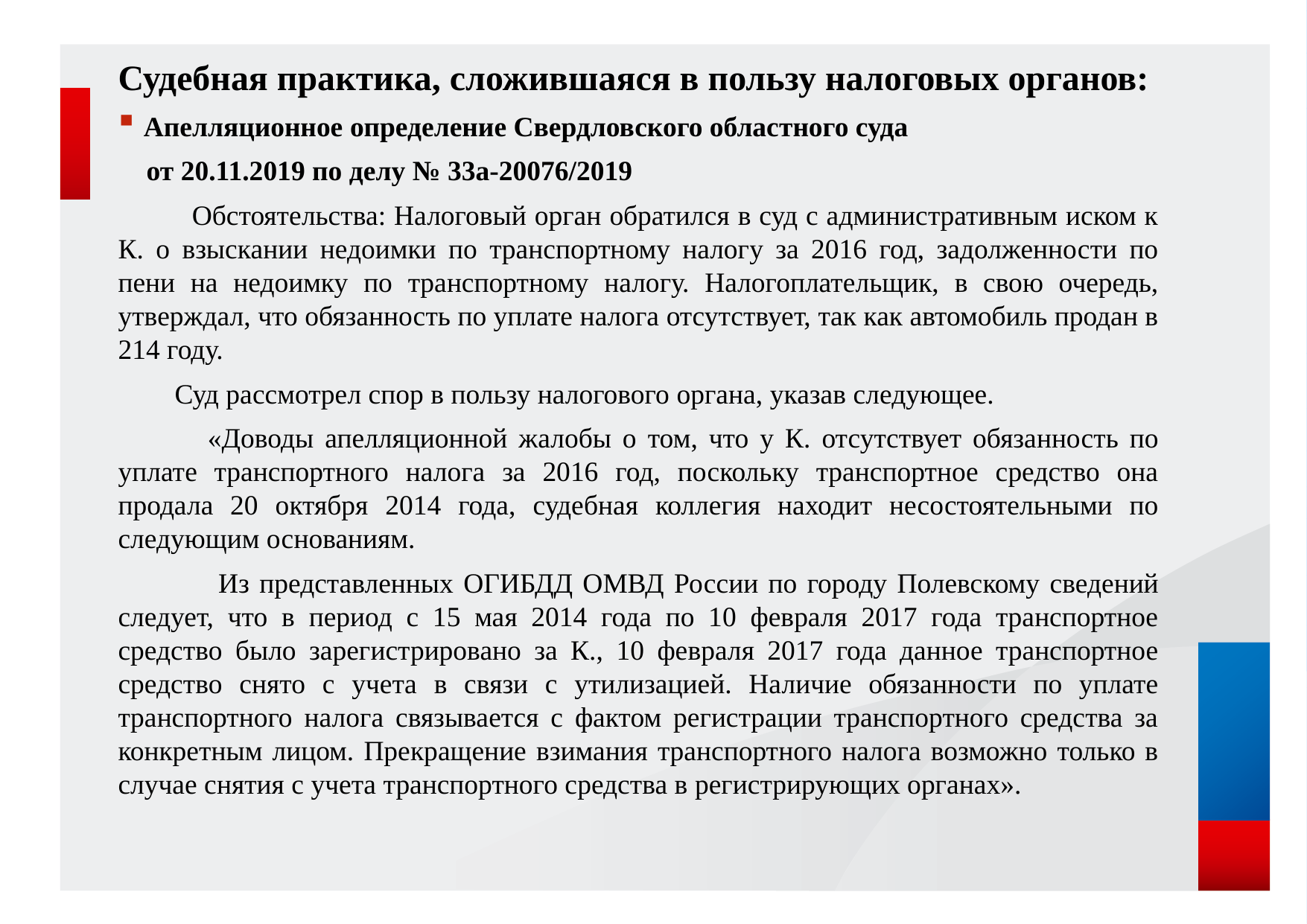

Судебная практика, сложившаяся в пользу налоговых органов:
Апелляционное определение Свердловского областного суда
    от 20.11.2019 по делу № 33а-20076/2019
         Обстоятельства: Налоговый орган обратился в суд с административным иском к К. о взыскании недоимки по транспортному налогу за 2016 год, задолженности по пени на недоимку по транспортному налогу. Налогоплательщик, в свою очередь, утверждал, что обязанность по уплате налога отсутствует, так как автомобиль продан в 214 году.
        Суд рассмотрел спор в пользу налогового органа, указав следующее.
        «Доводы апелляционной жалобы о том, что у К. отсутствует обязанность по уплате транспортного налога за 2016 год, поскольку транспортное средство она продала 20 октября 2014 года, судебная коллегия находит несостоятельными по следующим основаниям.
          Из представленных ОГИБДД ОМВД России по городу Полевскому сведений следует, что в период с 15 мая 2014 года по 10 февраля 2017 года транспортное средство было зарегистрировано за К., 10 февраля 2017 года данное транспортное средство снято с учета в связи с утилизацией. Наличие обязанности по уплате транспортного налога связывается с фактом регистрации транспортного средства за конкретным лицом. Прекращение взимания транспортного налога возможно только в случае снятия с учета транспортного средства в регистрирующих органах».

10